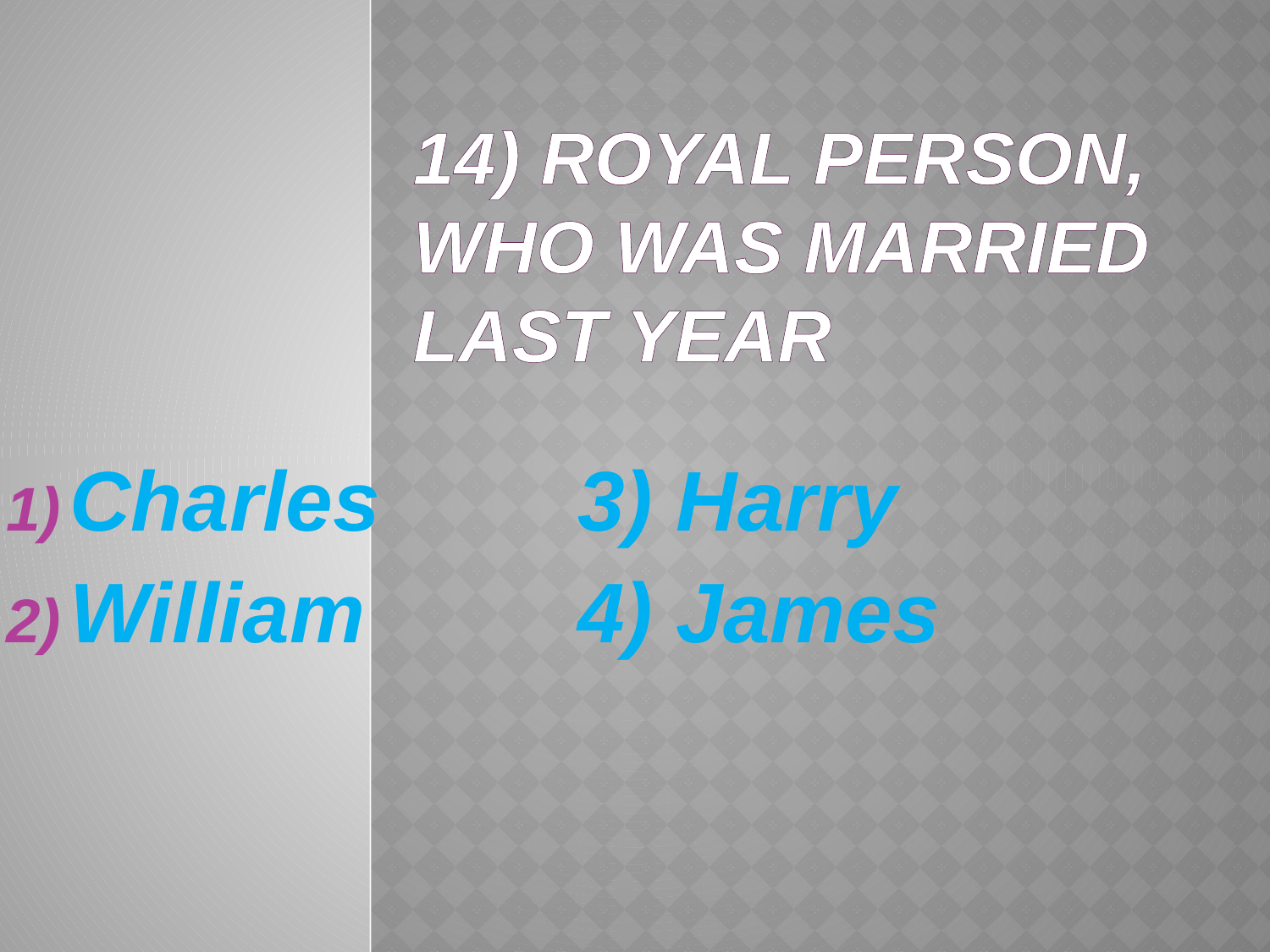

# 14) Royal person, who was married last year
Charles		3) Harry
William		4) James